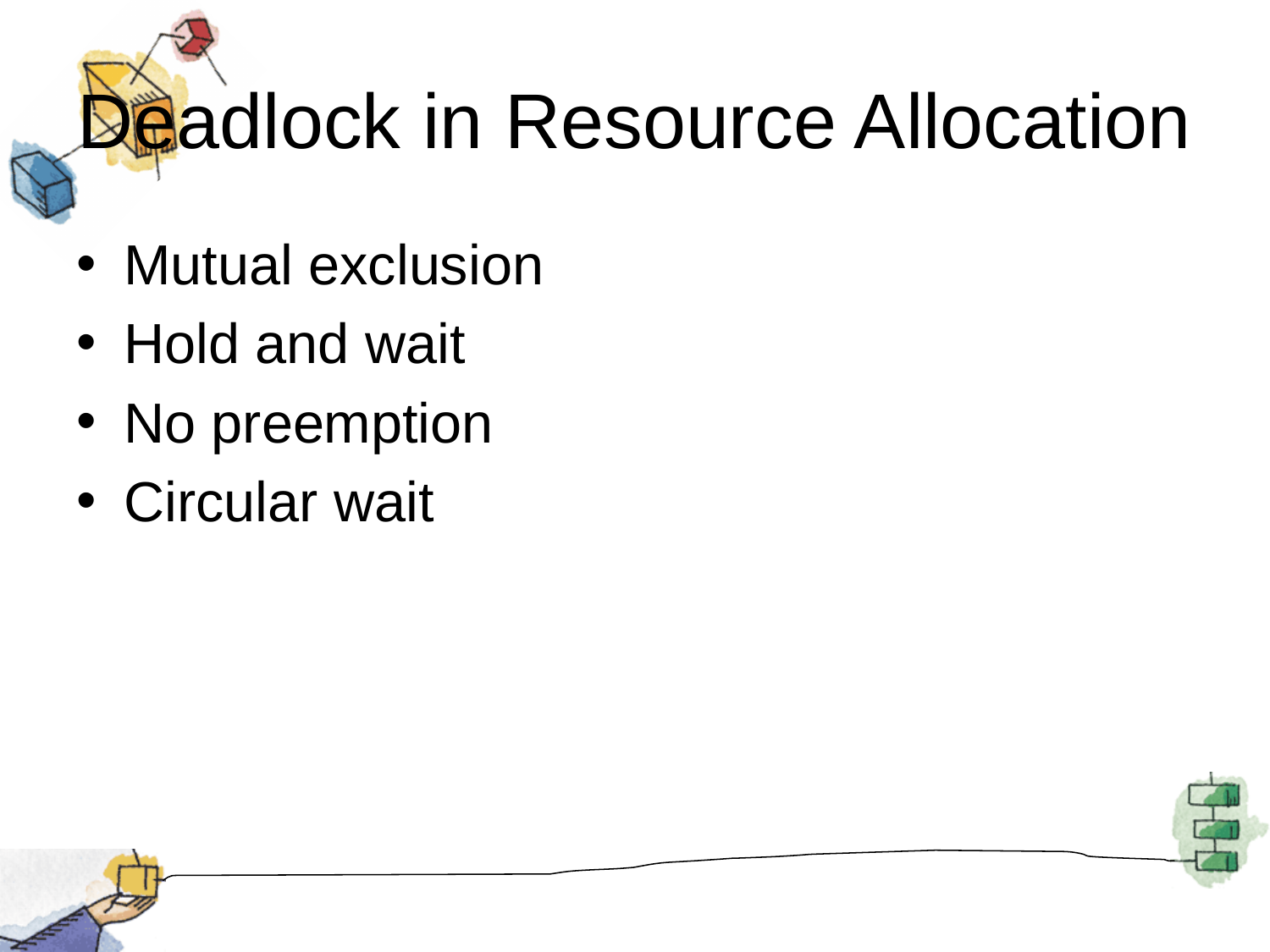

# Deadlock in Resource Allocation
Mutual exclusion
Hold and wait
No preemption
Circular wait